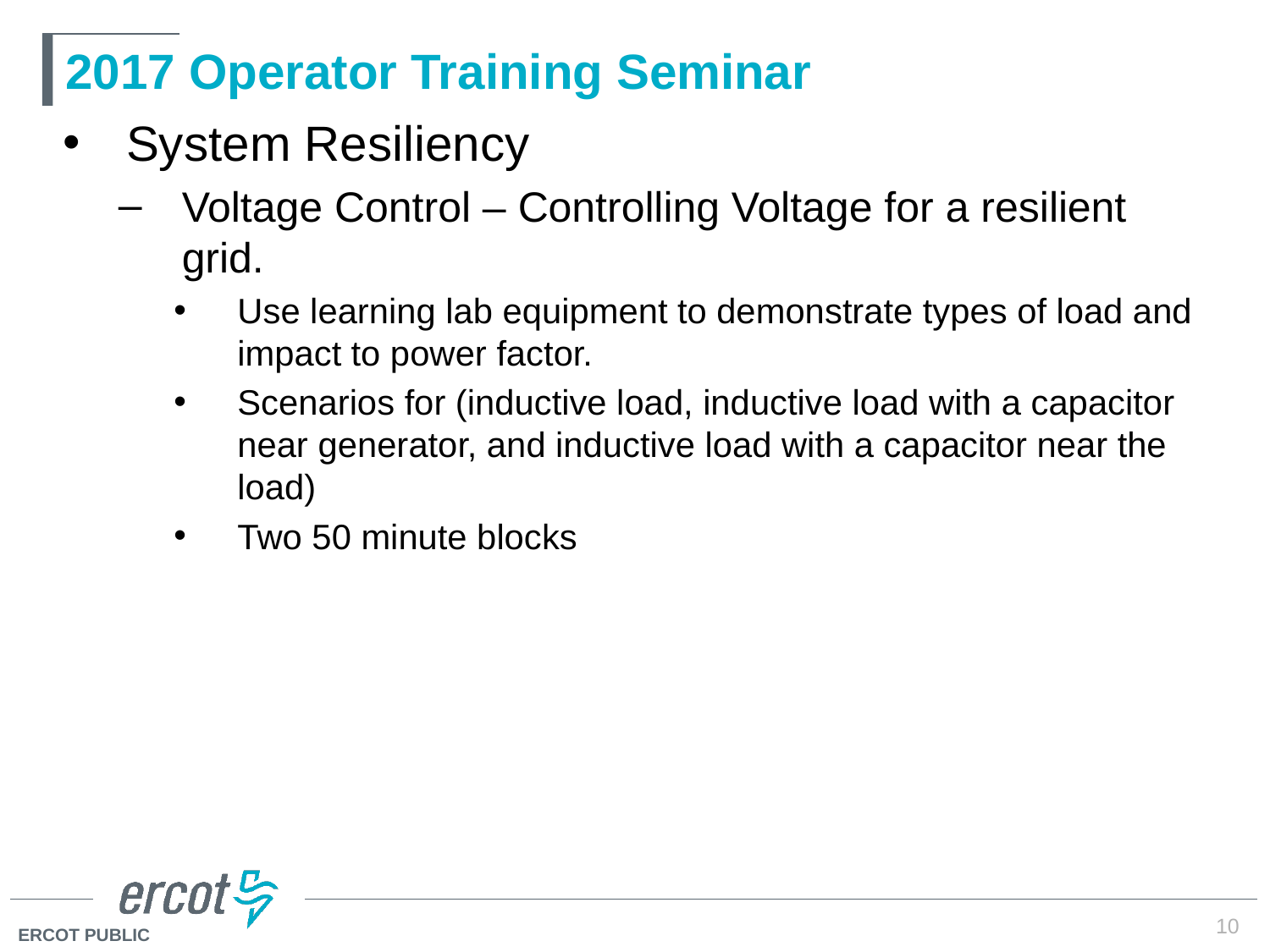

# 2017 Operator Training Seminar
System Resiliency
Voltage Control – Controlling Voltage for a resilient grid.
Use learning lab equipment to demonstrate types of load and impact to power factor.
Scenarios for (inductive load, inductive load with a capacitor near generator, and inductive load with a capacitor near the load)
Two 50 minute blocks
10